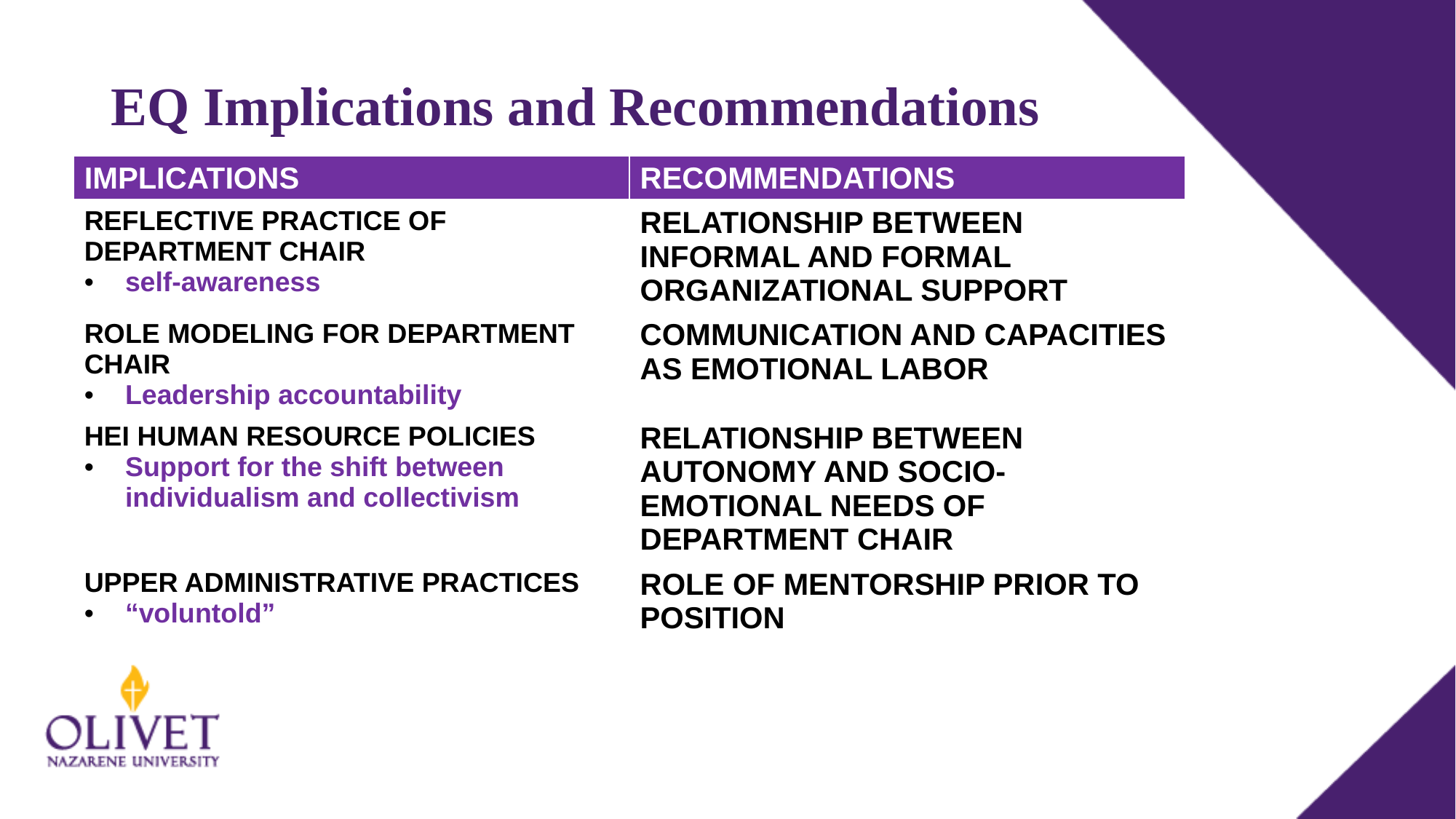

# EQ Implications and Recommendations
| IMPLICATIONS | RECOMMENDATIONS |
| --- | --- |
| REFLECTIVE PRACTICE OF DEPARTMENT CHAIR self-awareness | RELATIONSHIP BETWEEN INFORMAL AND FORMAL ORGANIZATIONAL SUPPORT |
| ROLE MODELING FOR DEPARTMENT CHAIR Leadership accountability | COMMUNICATION AND CAPACITIES AS EMOTIONAL LABOR |
| HEI HUMAN RESOURCE POLICIES Support for the shift between individualism and collectivism | RELATIONSHIP BETWEEN AUTONOMY AND SOCIO-EMOTIONAL NEEDS OF DEPARTMENT CHAIR |
| UPPER ADMINISTRATIVE PRACTICES “voluntold” | ROLE OF MENTORSHIP PRIOR TO POSITION |